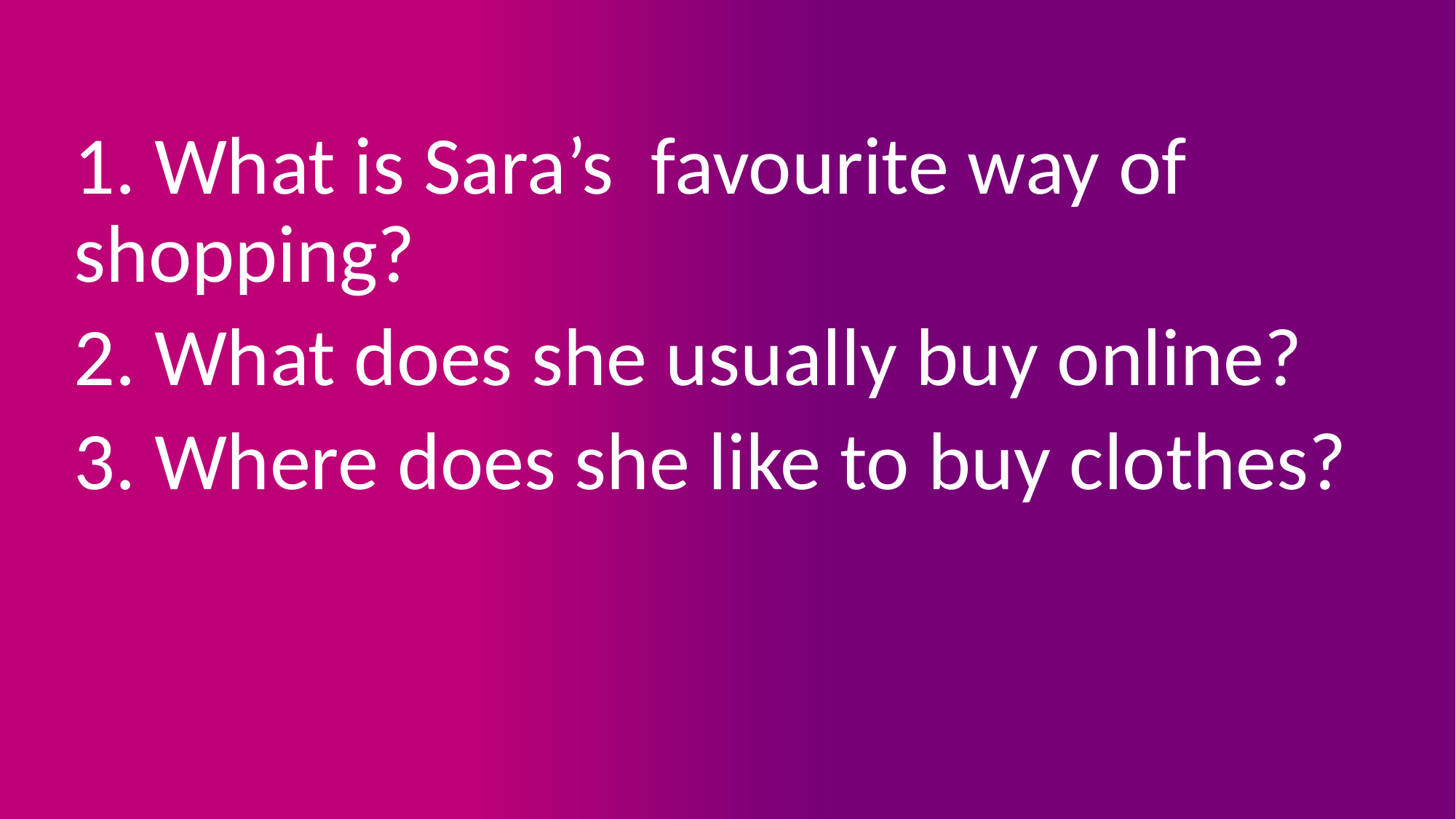

1. What is Sara’s  favourite way of   shopping?
2. What does she usually buy online?
3. Where does she like to buy clothes?